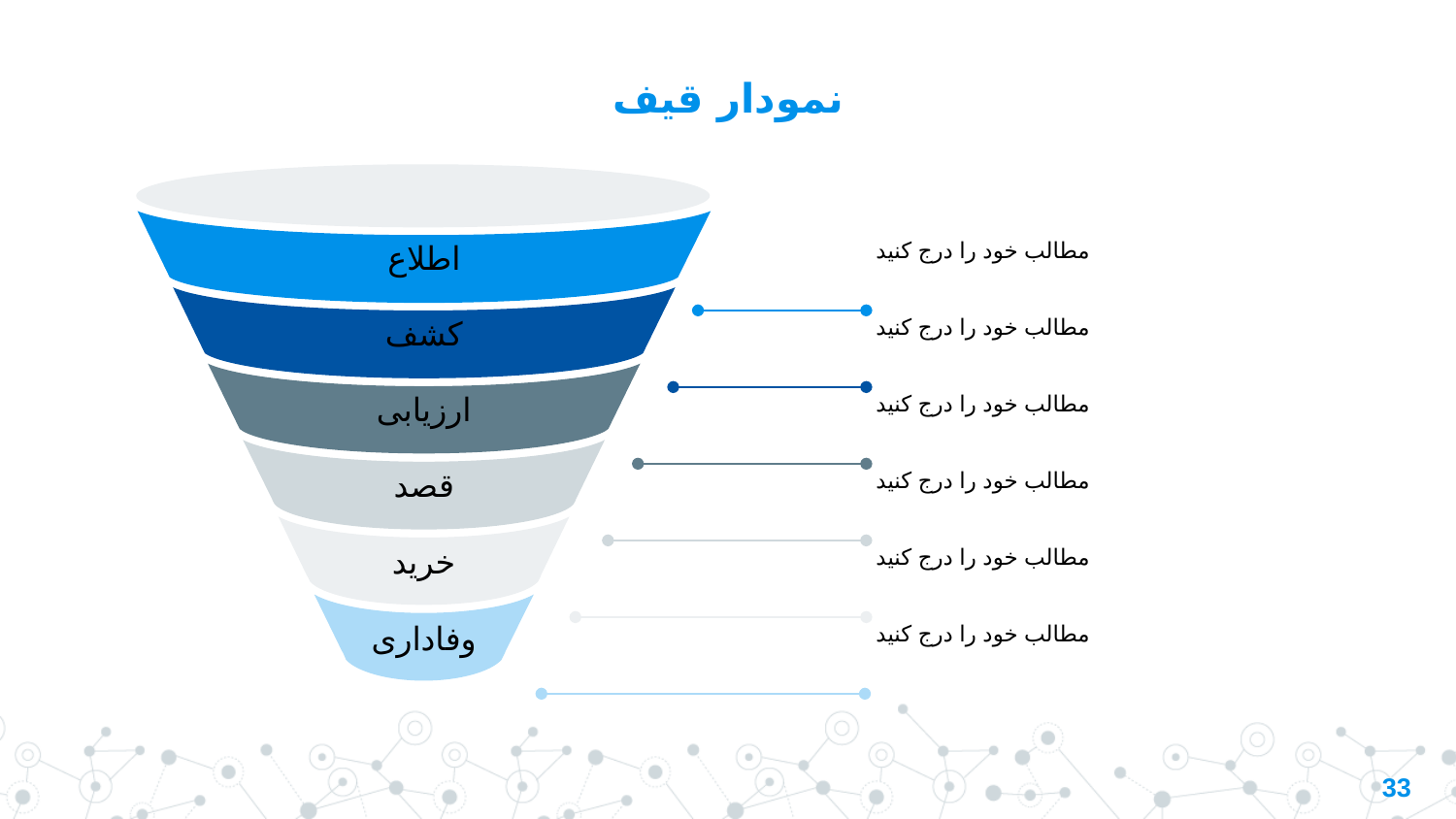

# نمودار قیف

اطلاع
کشف
ارزیابی
قصد
خرید
وفاداری
مطالب خود را درج کنید
مطالب خود را درج کنید
مطالب خود را درج کنید
مطالب خود را درج کنید
مطالب خود را درج کنید
مطالب خود را درج کنید
33